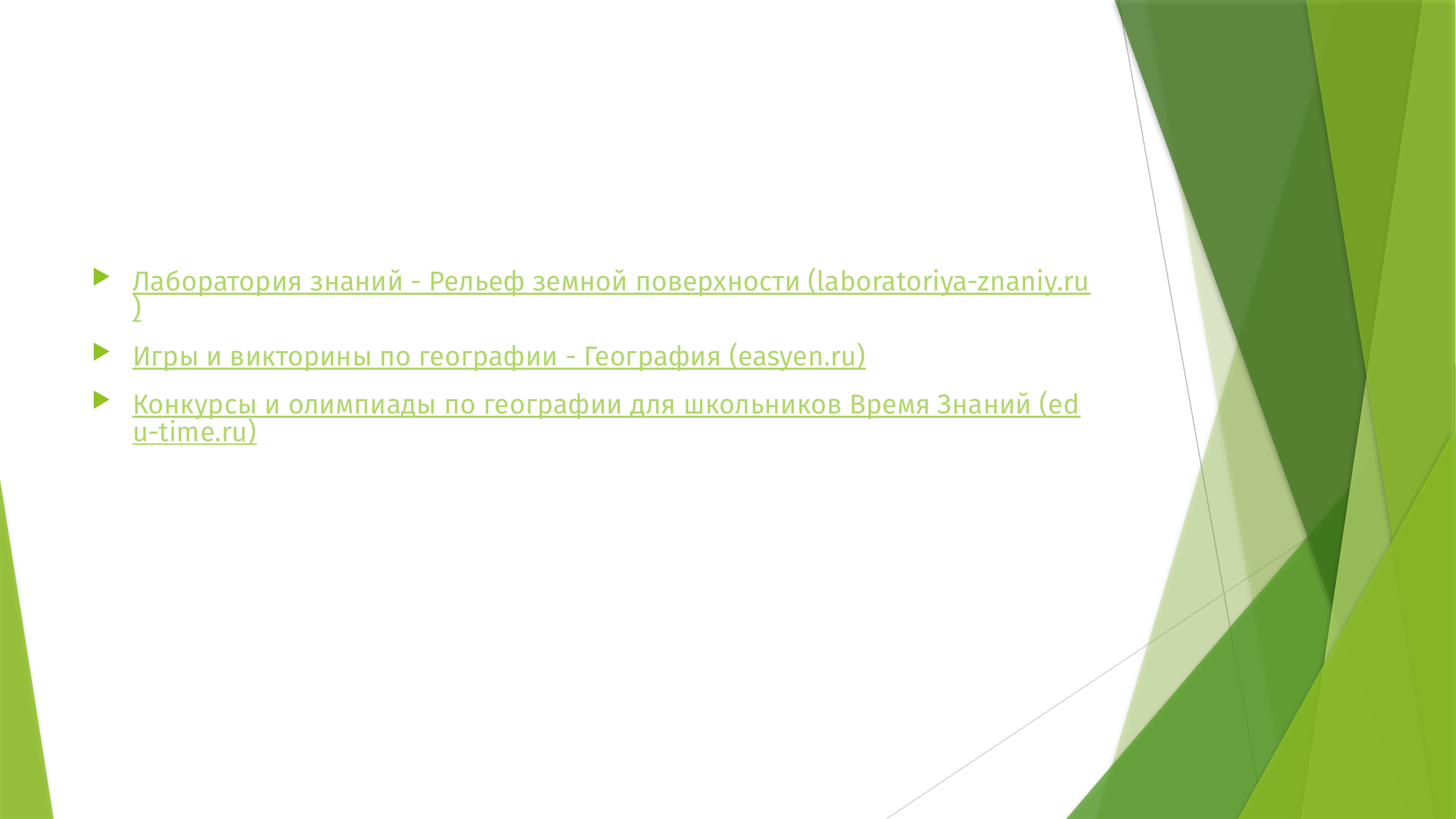

#
Лаборатория знаний - Рельеф земной поверхности (laboratoriya-znaniy.ru)
Игры и викторины по географии - География (easyen.ru)
Конкурсы и олимпиады по географии для школьников Время Знаний (edu-time.ru)